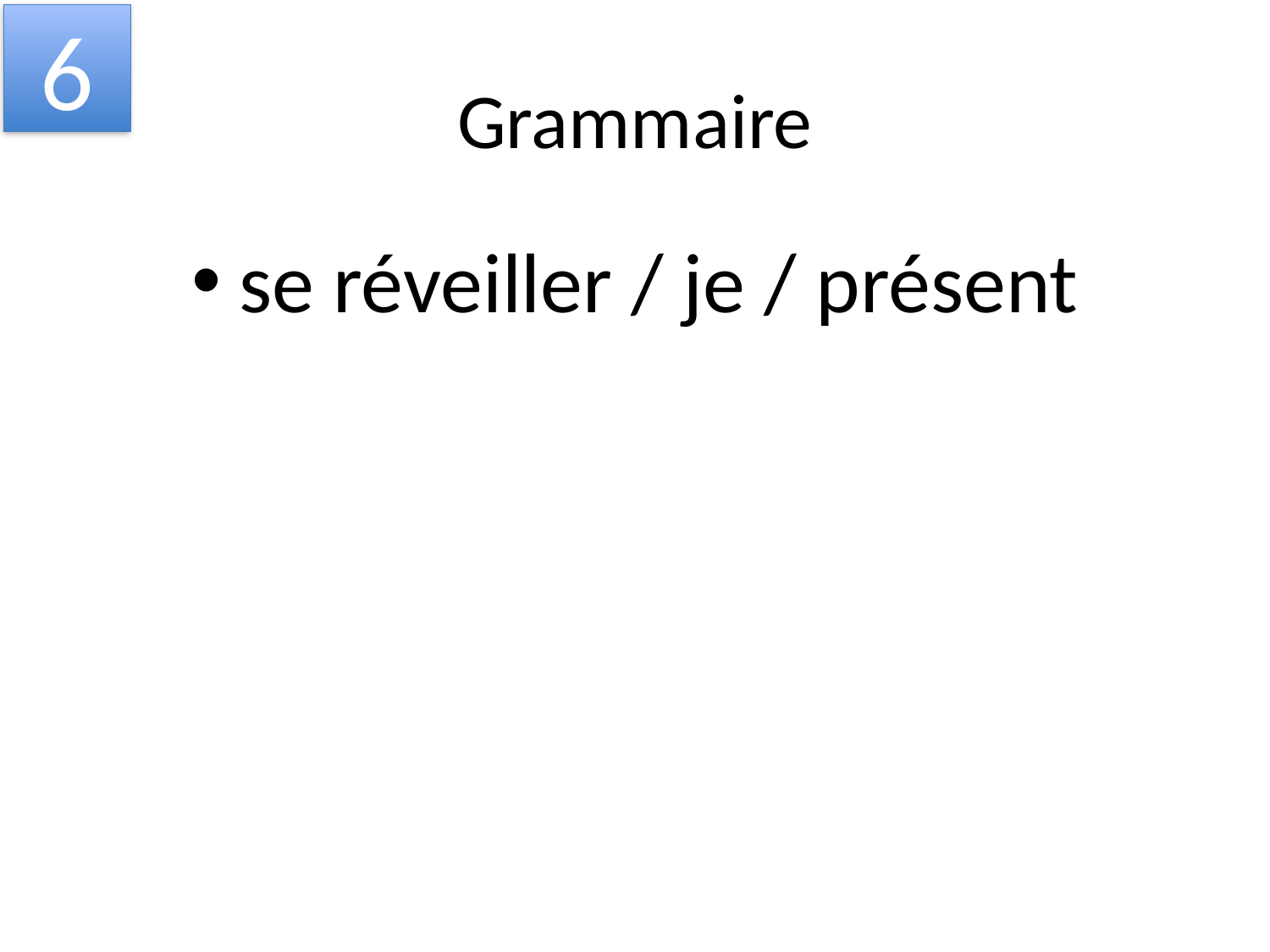

6
# Grammaire
se réveiller / je / présent